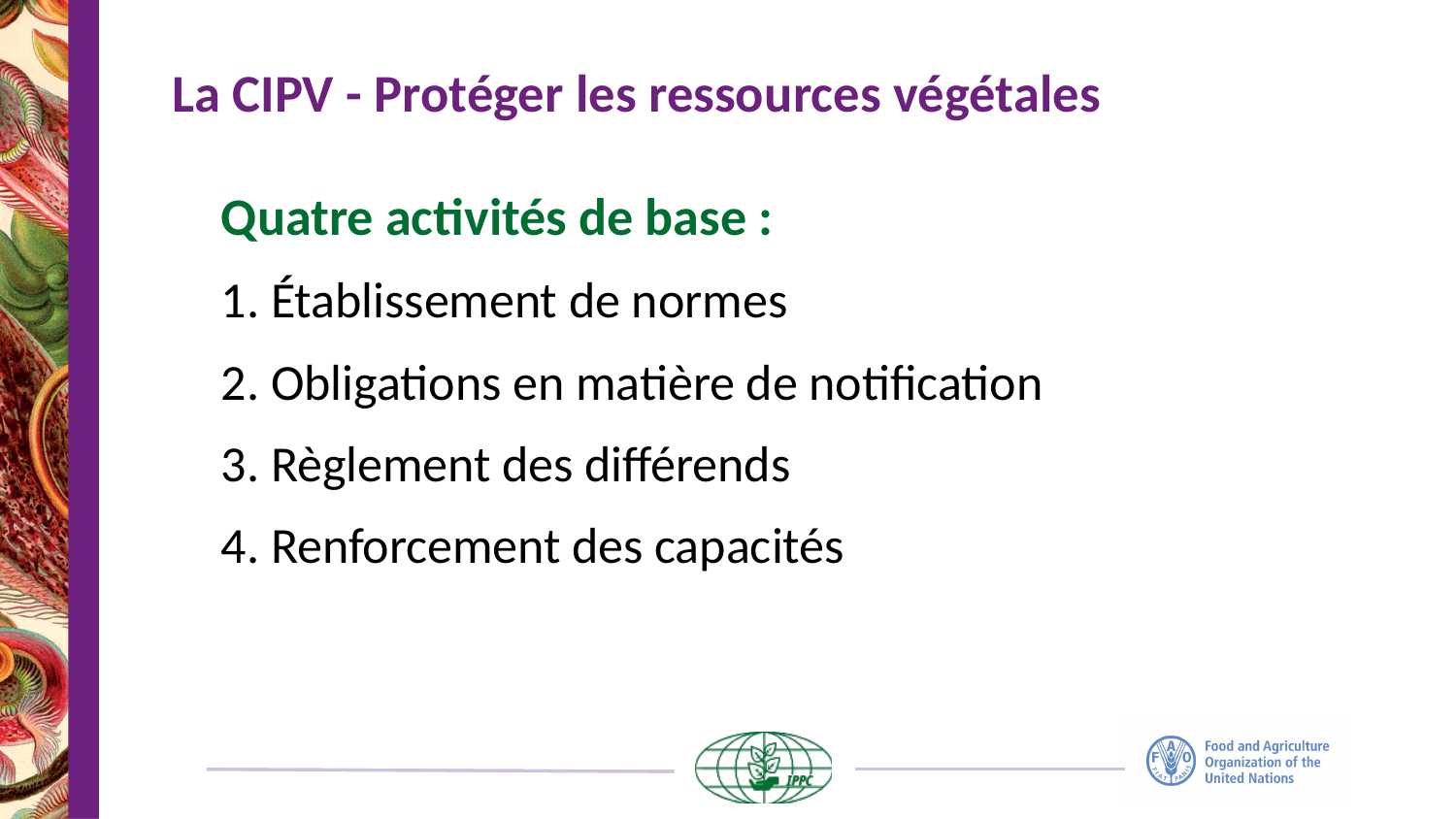

# La CIPV - Protéger les ressources végétales
Quatre activités de base :
1. Établissement de normes
2. Obligations en matière de notification
3. Règlement des différends
4. Renforcement des capacités